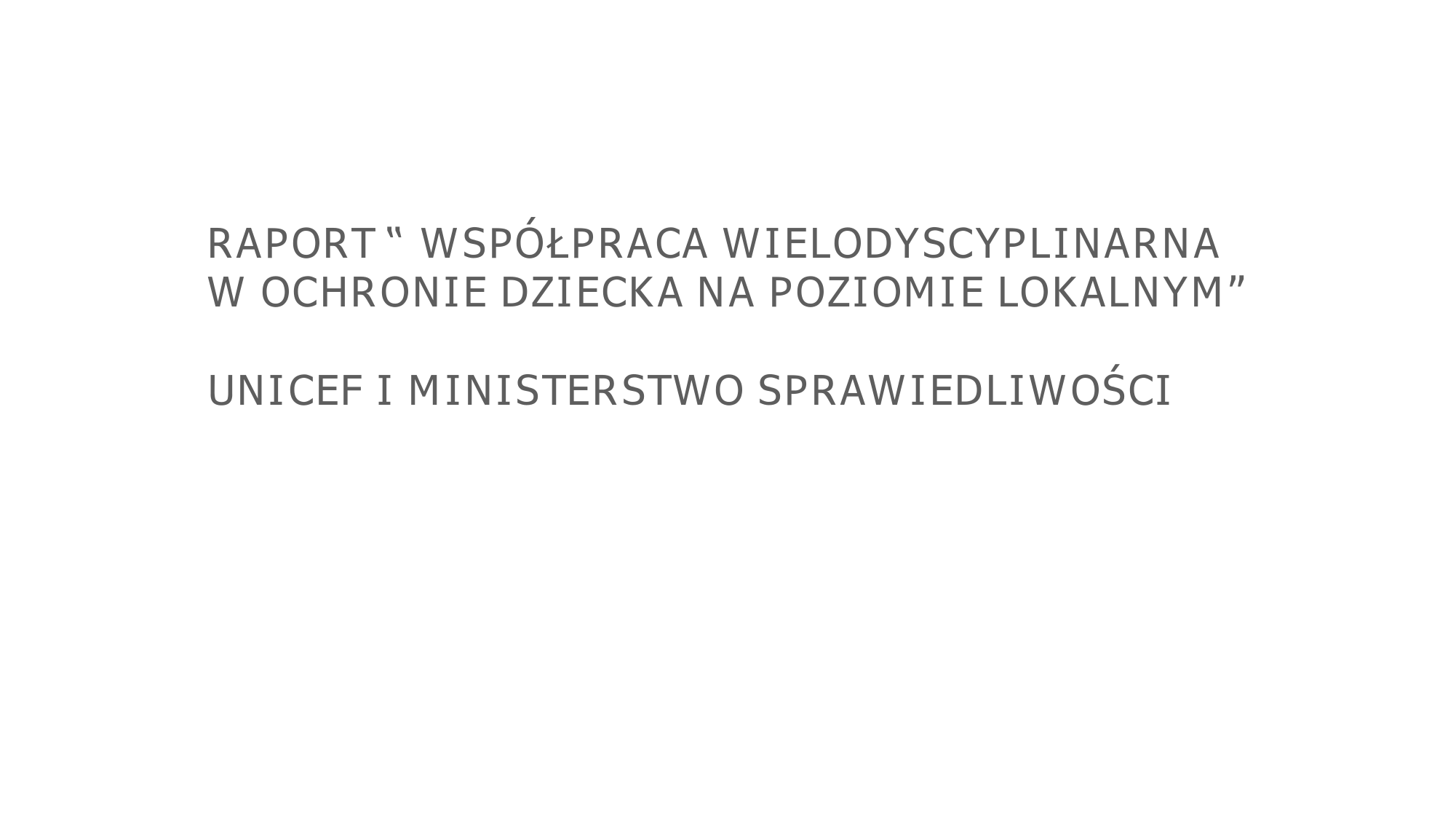

RAPORT “ WSPÓŁPRACA WIELODYSCYPLINARNA
W OCHRONIE DZIECKA NA POZIOMIE LOKALNYM”

UNICEF I MINISTERSTWO SPRAWIEDLIWOŚCI